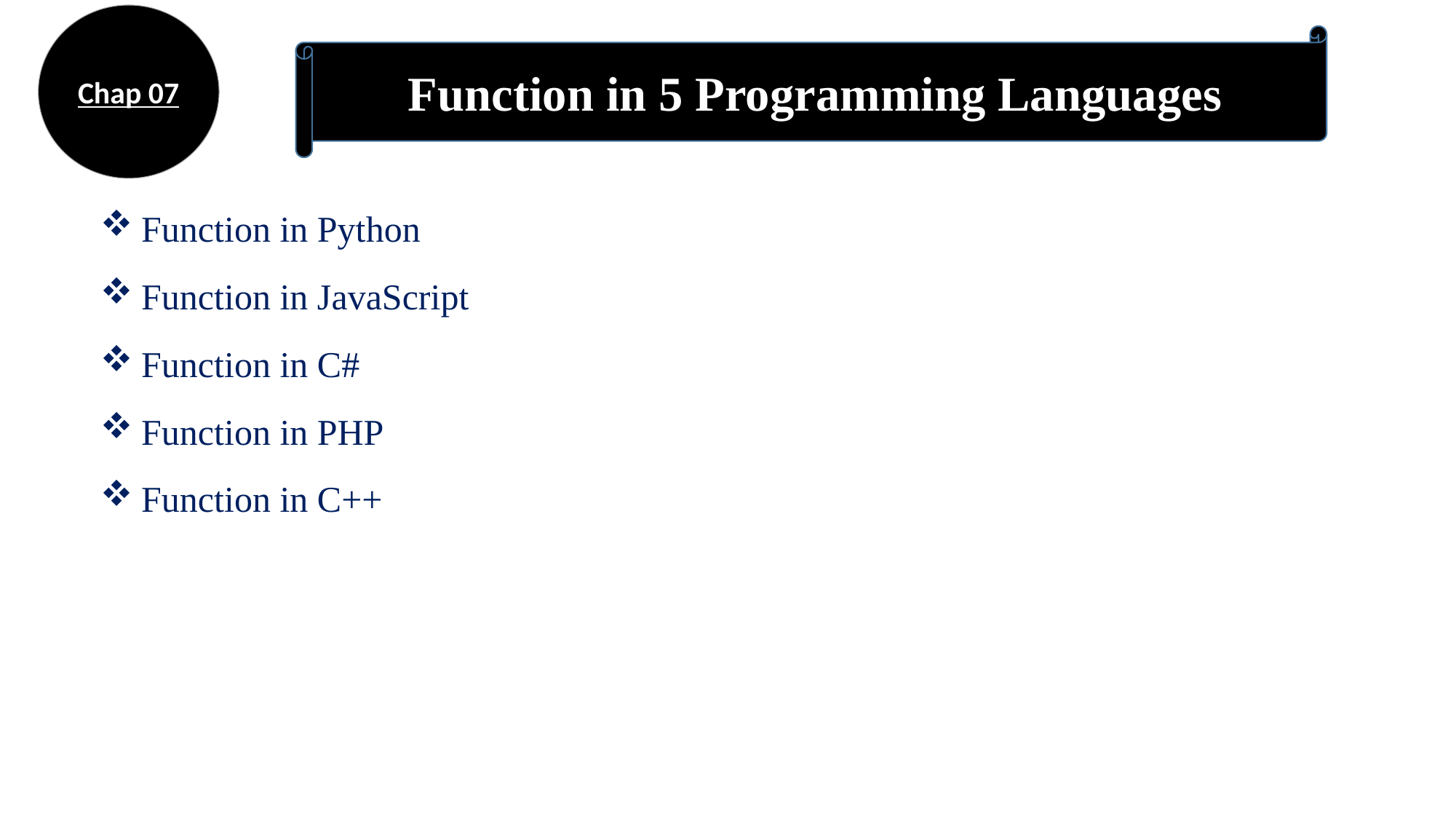

Chap 07
Function in 5 Programming Languages
Function in Python
Function in JavaScript
Function in C#
Function in PHP
Function in C++